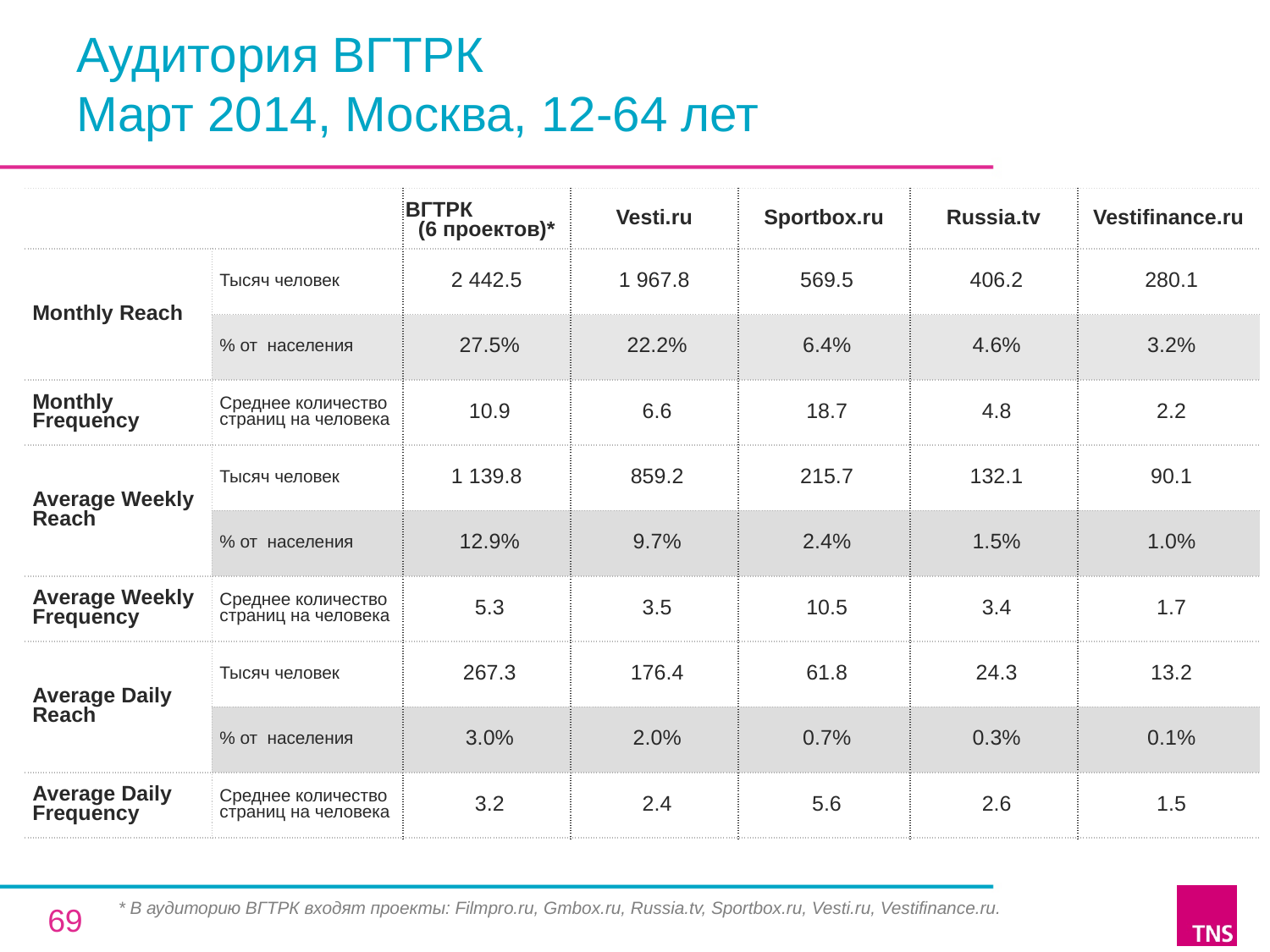

# Аудитория ВГТРК Март 2014, Москва, 12-64 лет
|  |  | ВГТРК (6 проектов)\* | Vesti.ru | Sportbox.ru | Russia.tv | Vestifinance.ru |
| --- | --- | --- | --- | --- | --- | --- |
| Monthly Reach | Тысяч человек | 2 442.5 | 1 967.8 | 569.5 | 406.2 | 280.1 |
|  | % от населения | 27.5% | 22.2% | 6.4% | 4.6% | 3.2% |
| Monthly Frequency | Среднее количество страниц на человека | 10.9 | 6.6 | 18.7 | 4.8 | 2.2 |
| Average Weekly Reach | Тысяч человек | 1 139.8 | 859.2 | 215.7 | 132.1 | 90.1 |
|  | % от населения | 12.9% | 9.7% | 2.4% | 1.5% | 1.0% |
| Average Weekly Frequency | Среднее количество страниц на человека | 5.3 | 3.5 | 10.5 | 3.4 | 1.7 |
| Average Daily Reach | Тысяч человек | 267.3 | 176.4 | 61.8 | 24.3 | 13.2 |
|  | % от населения | 3.0% | 2.0% | 0.7% | 0.3% | 0.1% |
| Average Daily Frequency | Среднее количество страниц на человека | 3.2 | 2.4 | 5.6 | 2.6 | 1.5 |
* В аудиторию ВГТРК входят проекты: Filmpro.ru, Gmbox.ru, Russia.tv, Sportbox.ru, Vesti.ru, Vestifinance.ru.
69